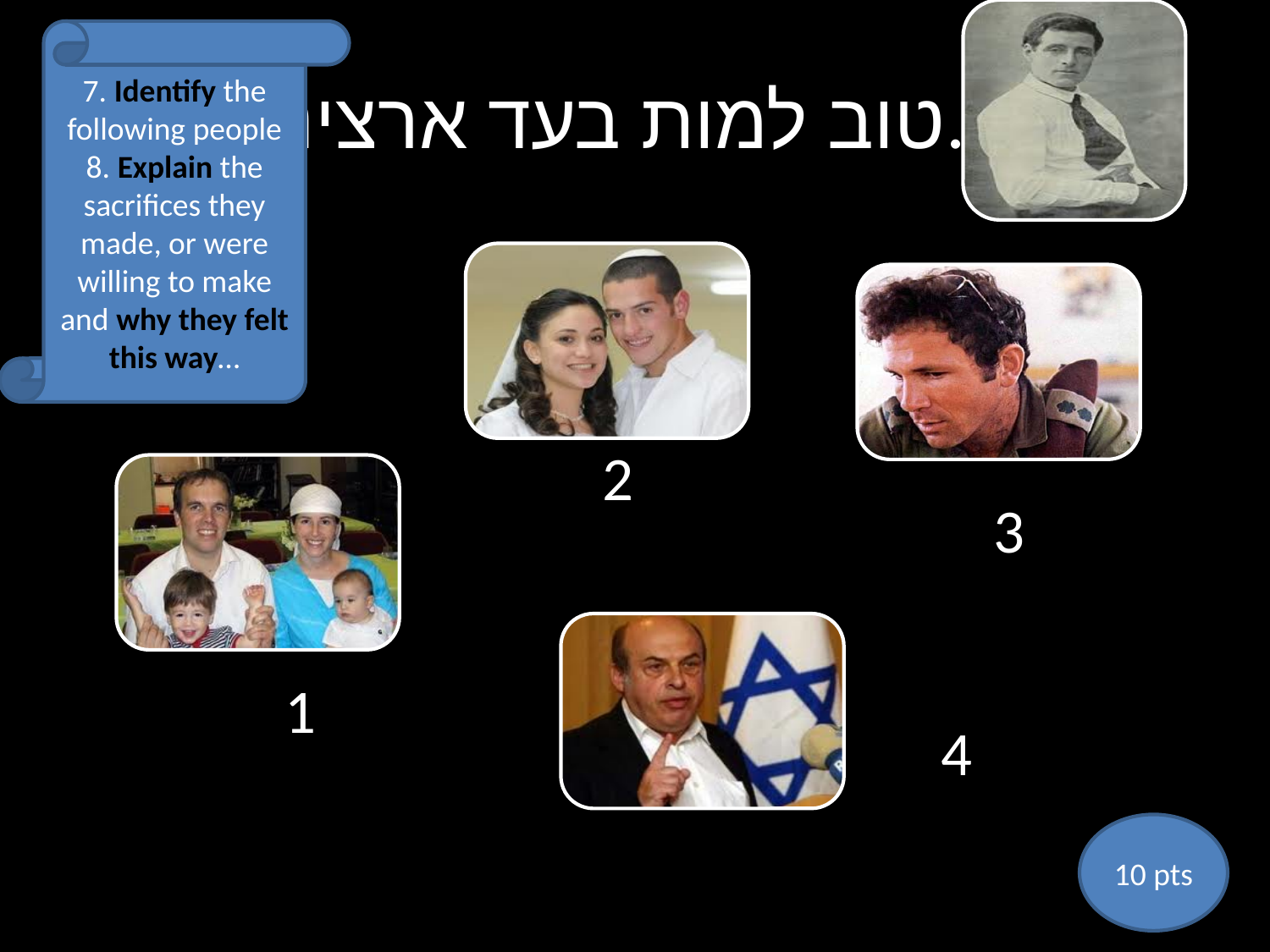

7. Identify the following people
8. Explain the sacrifices they made, or were willing to make and why they felt this way…
# טוב למות בעד ארצינו...
1
2
3
4
10 pts